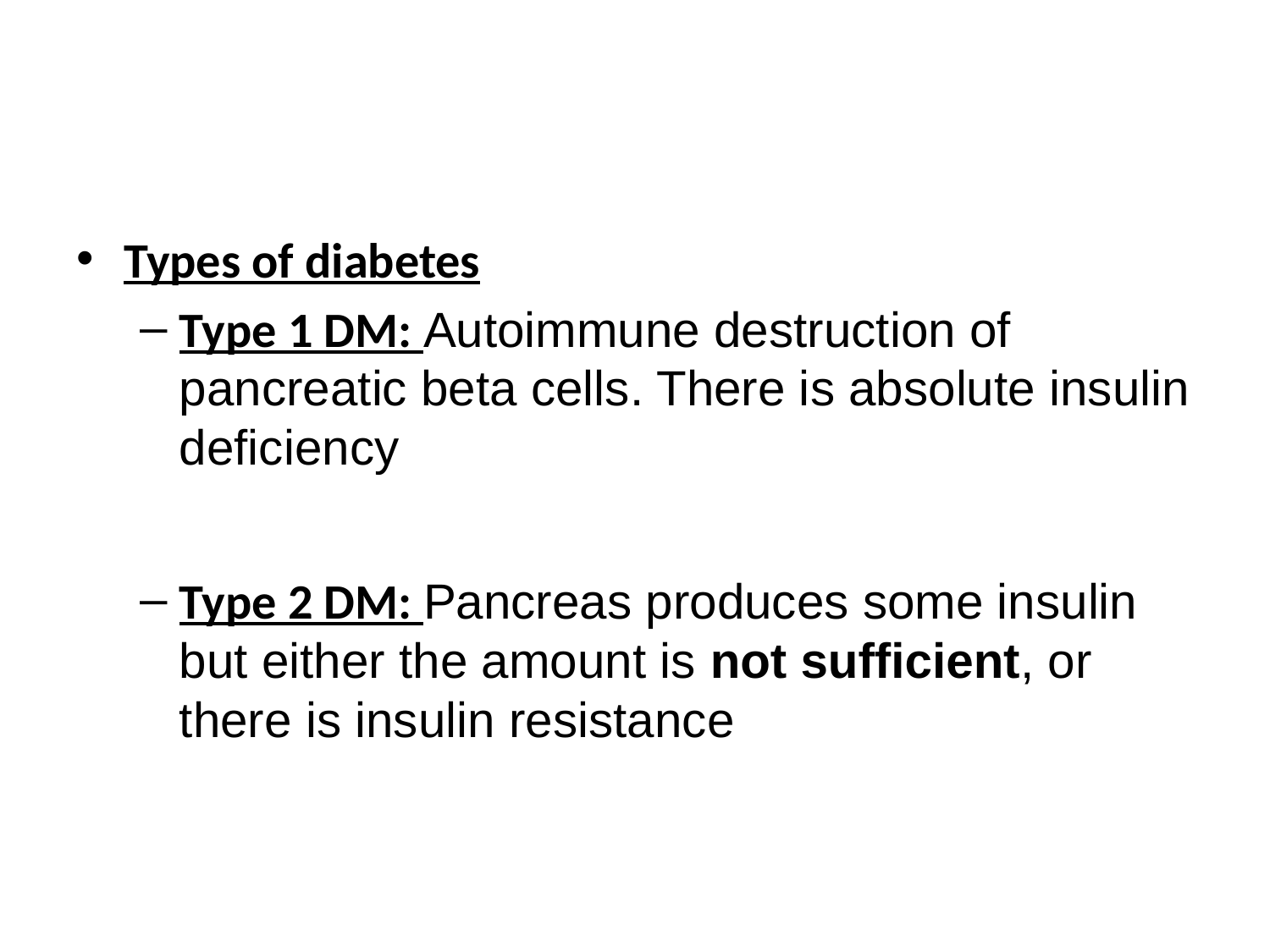

#
Types of diabetes
Type 1 DM: Autoimmune destruction of pancreatic beta cells. There is absolute insulin deficiency

Type 2 DM: Pancreas produces some insulin but either the amount is not sufficient, or there is insulin resistance